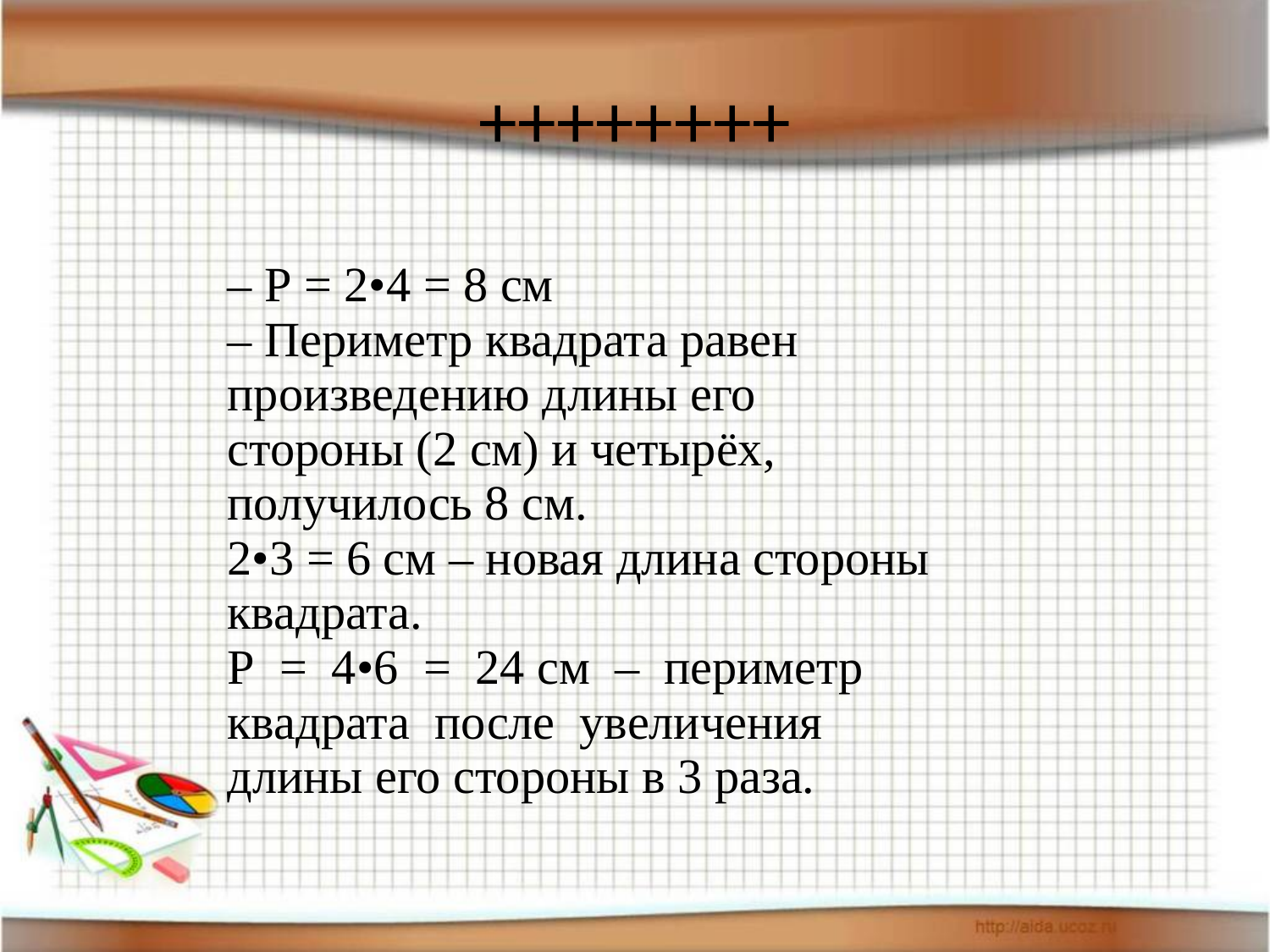

# ++++++++
| – Р = 2•4 = 8 см – Периметр квадрата равен произведению длины его стороны (2 см) и четырёх, получилось 8 см. 2•3 = 6 см – новая длина стороны квадрата. Р = 4•6 = 24 см – периметр квадрата после увеличения длины его стороны в 3 раза. |
| --- |